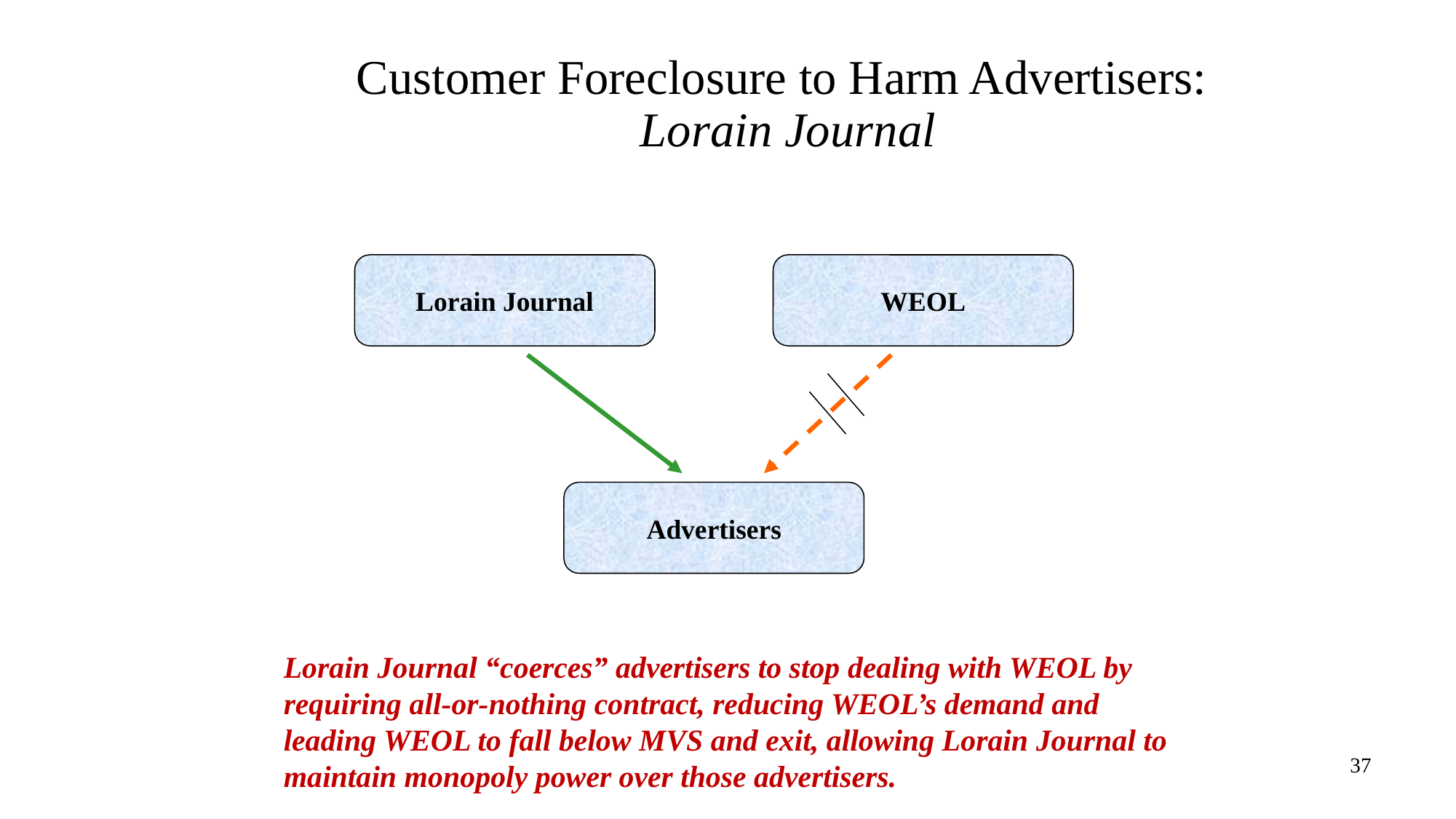

# Customer Foreclosure to Harm Advertisers: Lorain Journal

Lorain Journal
WEOL

Advertisers
Lorain Journal “coerces” advertisers to stop dealing with WEOL by requiring all-or-nothing contract, reducing WEOL’s demand and leading WEOL to fall below MVS and exit, allowing Lorain Journal to maintain monopoly power over those advertisers.
37